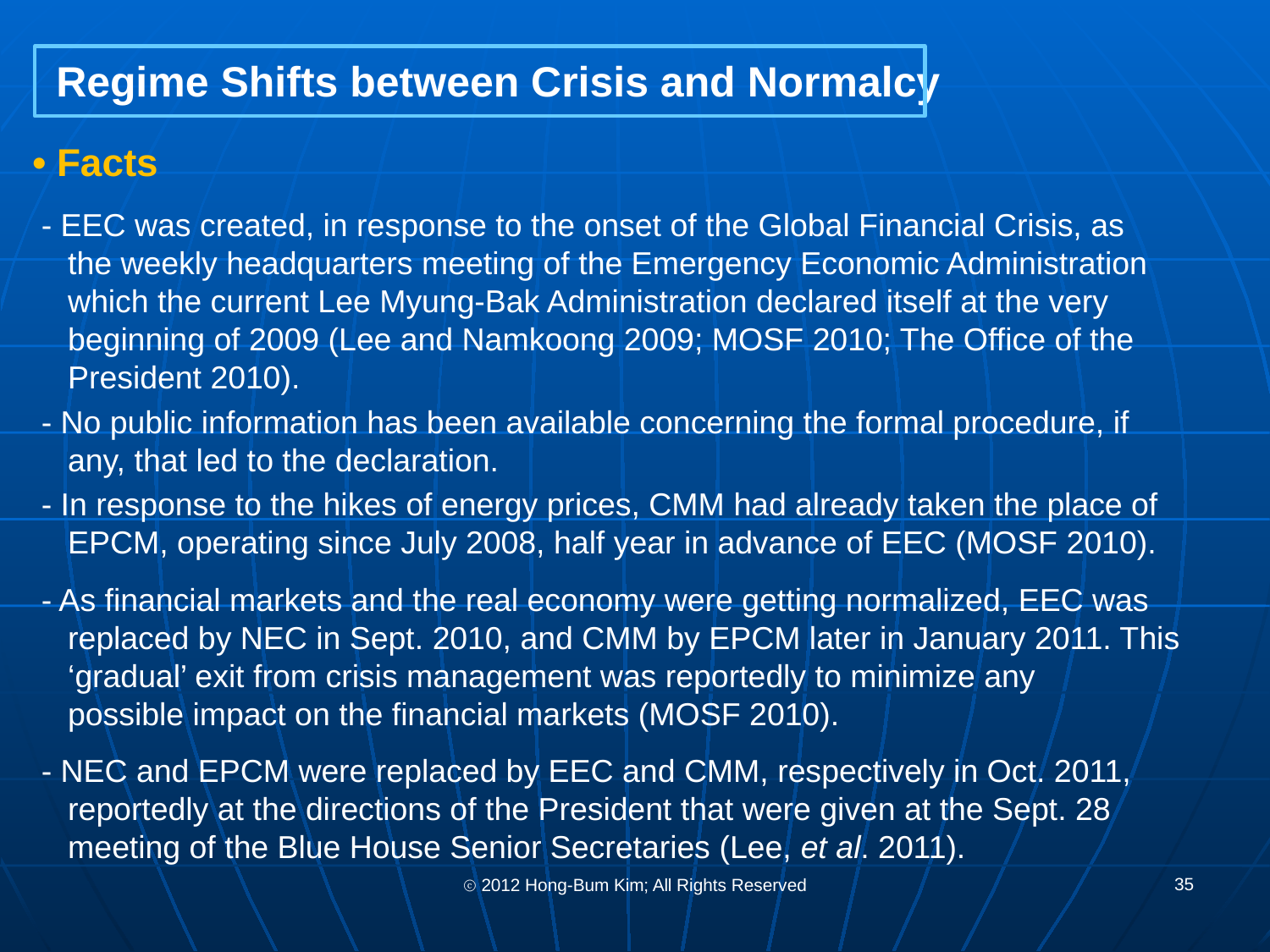

Regime Shifts between Crisis and Normalcy

• Facts

 - EEC was created, in response to the onset of the Global Financial Crisis, as
    the weekly headquarters meeting of the Emergency Economic Administration
    which the current Lee Myung-Bak Administration declared itself at the very
    beginning of 2009 (Lee and Namkoong 2009; MOSF 2010; The Office of the
    President 2010).

 - No public information has been available concerning the formal procedure, if
    any, that led to the declaration.

 - In response to the hikes of energy prices, CMM had already taken the place of
    EPCM, operating since July 2008, half year in advance of EEC (MOSF 2010).

 - As financial markets and the real economy were getting normalized, EEC was
    replaced by NEC in Sept. 2010, and CMM by EPCM later in January 2011. This
    ‘gradual’ exit from crisis management was reportedly to minimize any
    possible impact on the financial markets (MOSF 2010).

 - NEC and EPCM were replaced by EEC and CMM, respectively in Oct. 2011,
    reportedly at the directions of the President that were given at the Sept. 28
    meeting of the Blue House Senior Secretaries (Lee, et al. 2011).

35
ⓒ 2012 Hong-Bum Kim; All Rights Reserved